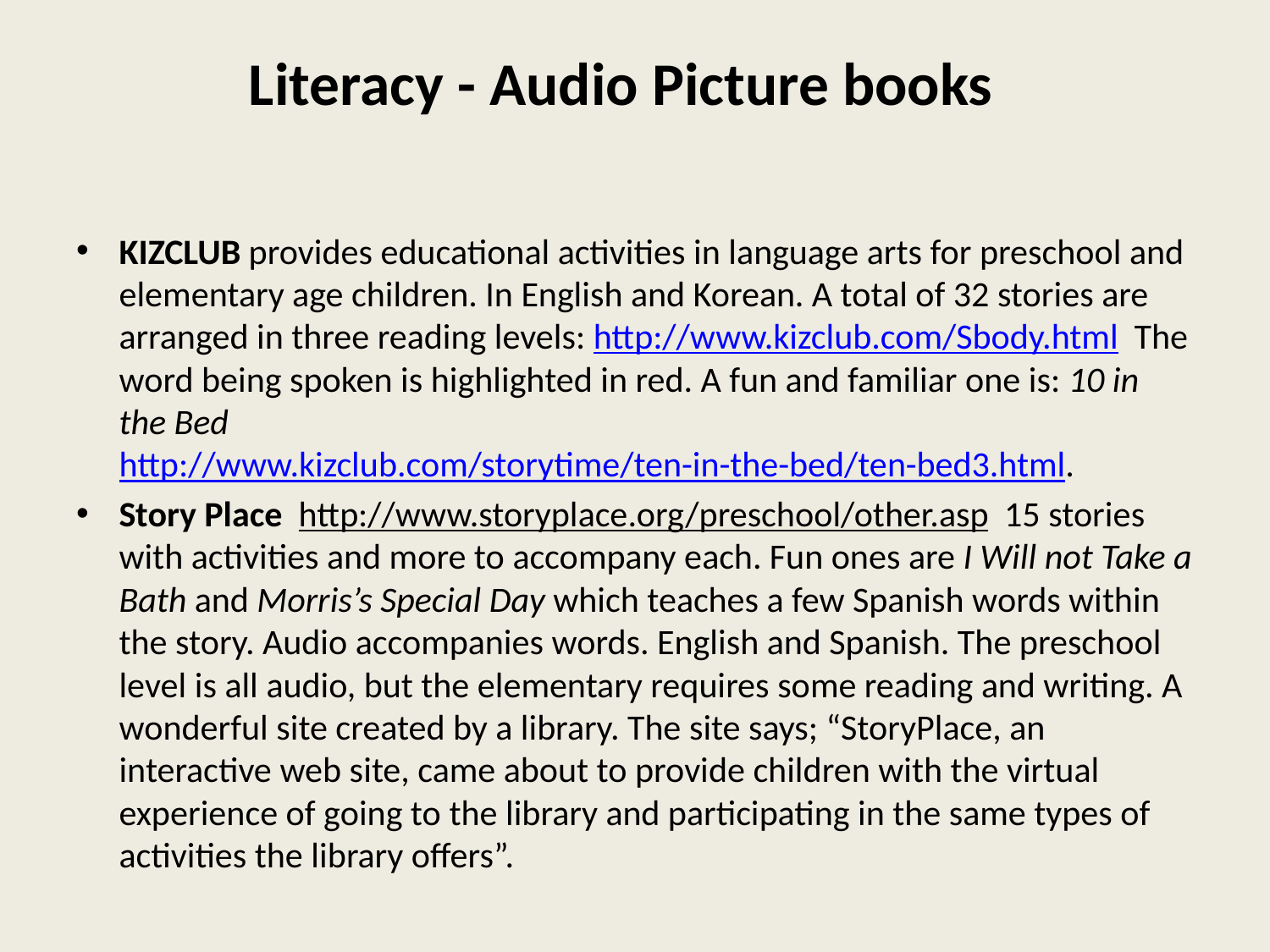

# Literacy - Audio Picture books
KIZCLUB provides educational activities in language arts for preschool and elementary age children. In English and Korean. A total of 32 stories are arranged in three reading levels: http://www.kizclub.com/Sbody.html  The word being spoken is highlighted in red. A fun and familiar one is: 10 in the Bed   http://www.kizclub.com/storytime/ten-in-the-bed/ten-bed3.html.
Story Place  http://www.storyplace.org/preschool/other.asp  15 stories with activities and more to accompany each. Fun ones are I Will not Take a Bath and Morris’s Special Day which teaches a few Spanish words within the story. Audio accompanies words. English and Spanish. The preschool level is all audio, but the elementary requires some reading and writing. A wonderful site created by a library. The site says; “StoryPlace, an interactive web site, came about to provide children with the virtual experience of going to the library and participating in the same types of activities the library offers”.